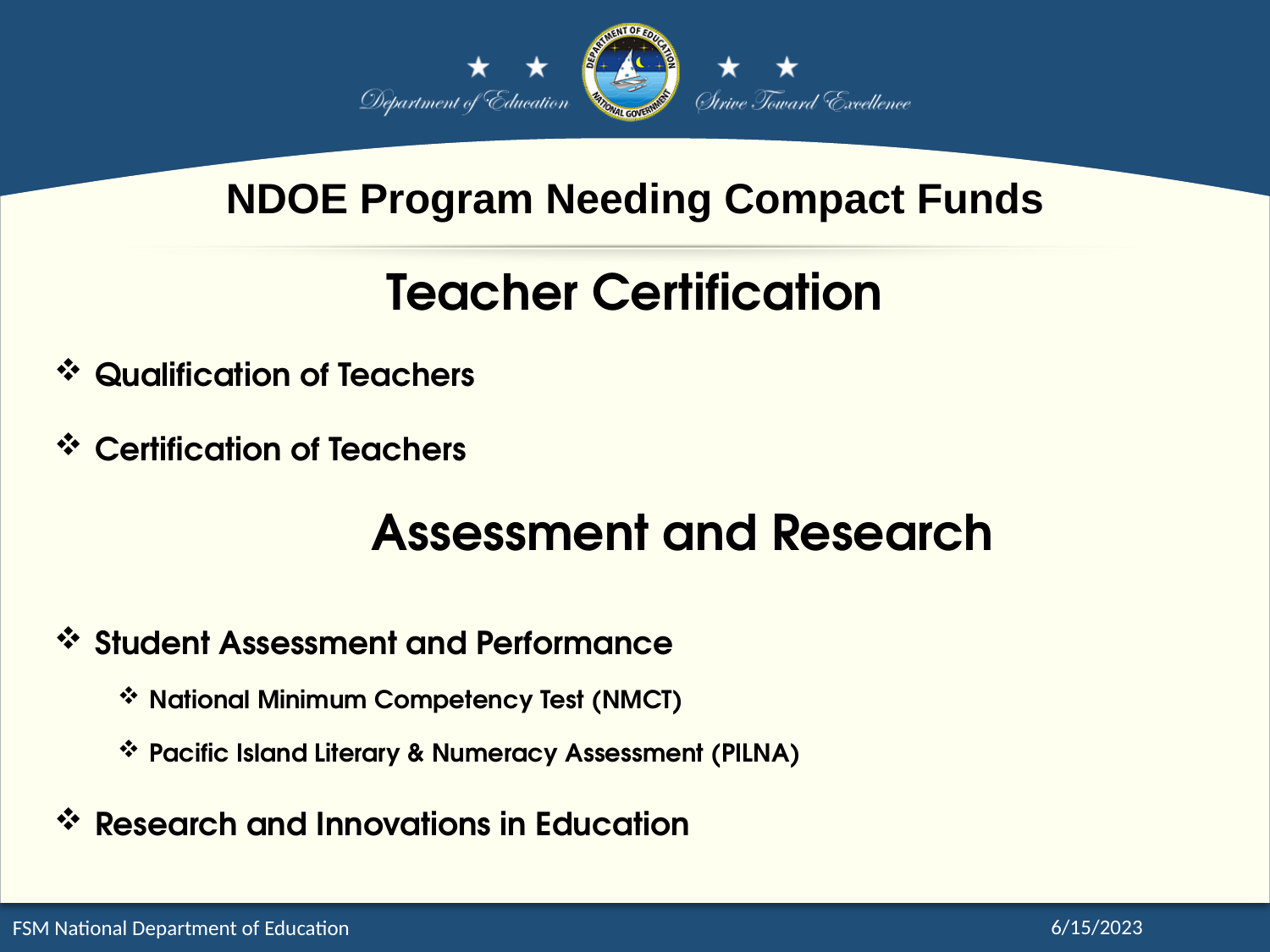

NDOE Program Needing Compact Funds
Teacher Certification
 Qualification of Teachers
 Certification of Teachers

Assessment and Research
 Student Assessment and Performance
National Minimum Competency Test (NMCT)
Pacific Island Literary & Numeracy Assessment (PILNA)
 Research and Innovations in Education